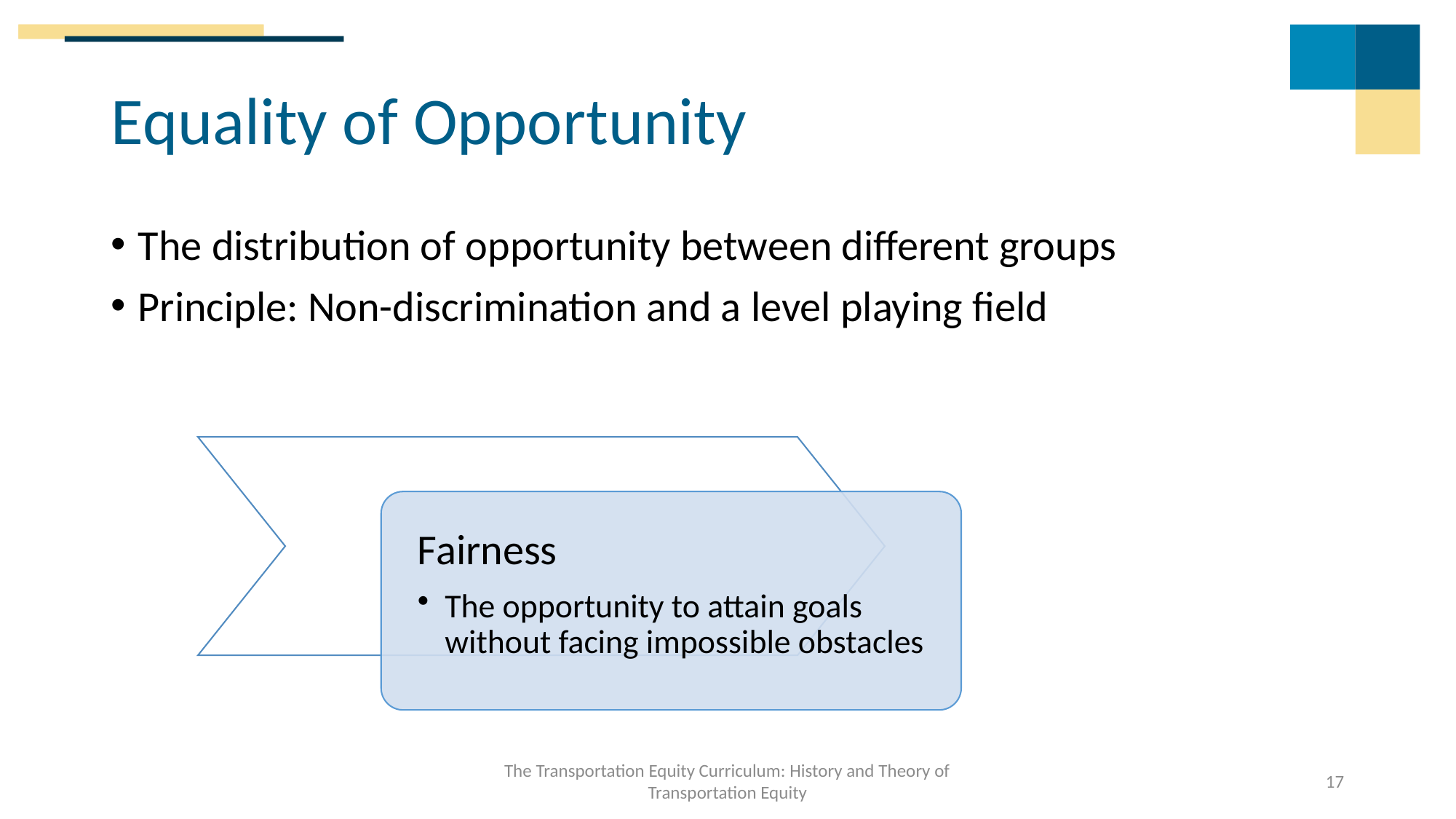

# Equality of Opportunity
The distribution of opportunity between different groups
Principle: Non-discrimination and a level playing field
Fairness
The opportunity to attain goals without facing impossible obstacles
The Transportation Equity Curriculum: History and Theory of Transportation Equity
17